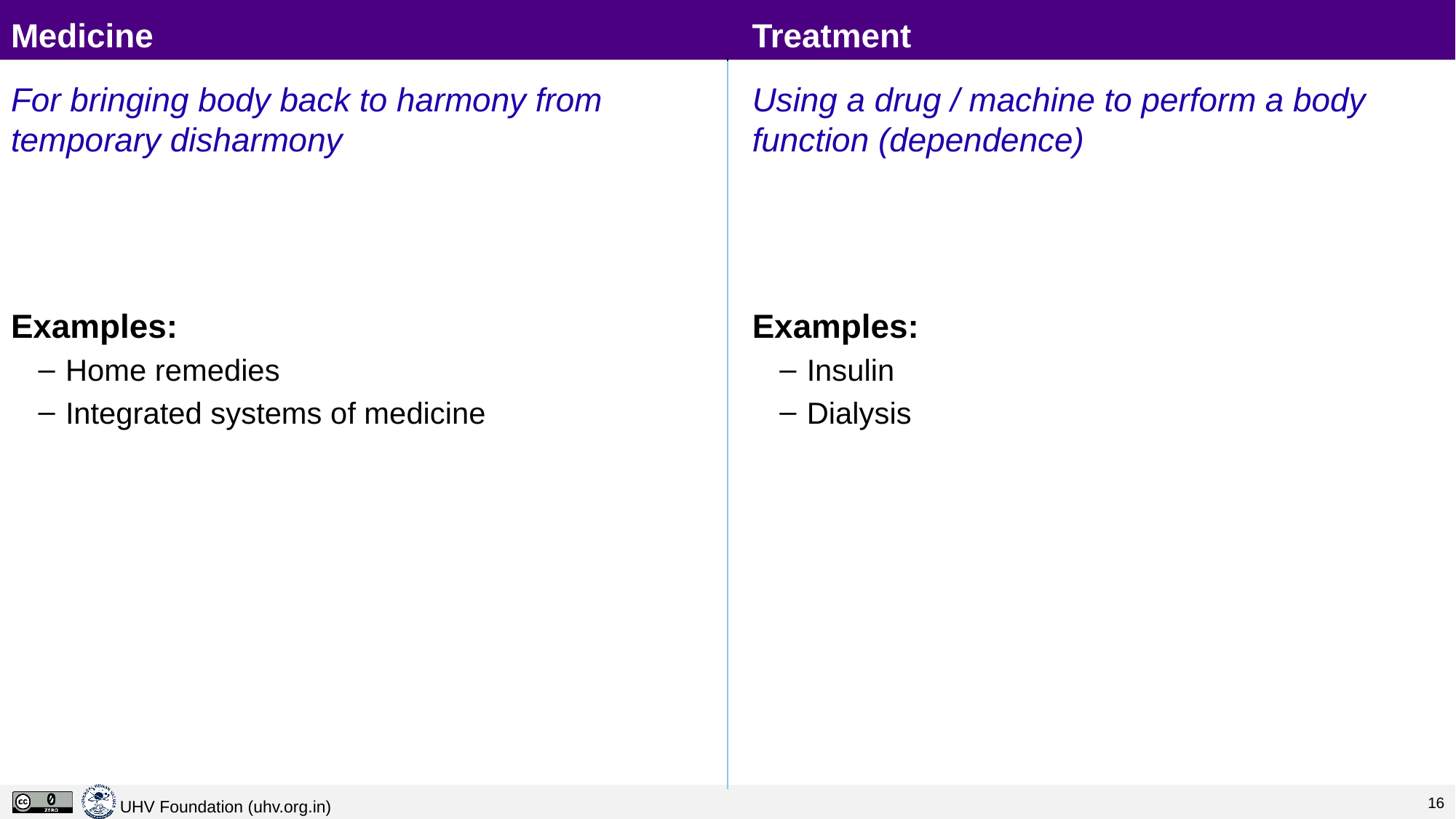

Treatment
# Medicine
For bringing body back to harmony from temporary disharmony

Examples:
Home remedies
Integrated systems of medicine

Using a drug / machine to perform a body function (dependence)

Examples:
Insulin
Dialysis